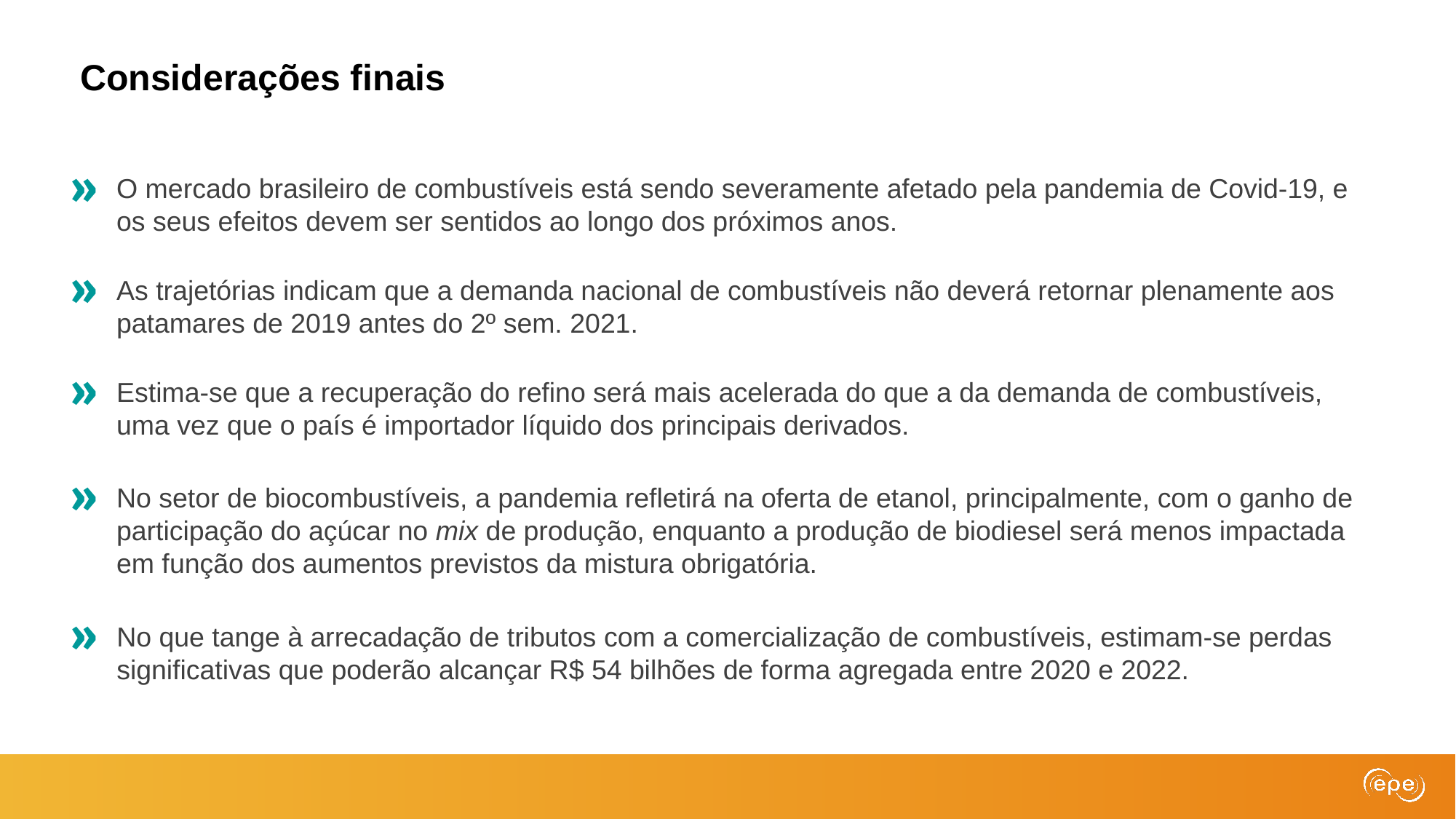

Considerações finais
»
O mercado brasileiro de combustíveis está sendo severamente afetado pela pandemia de Covid-19, e os seus efeitos devem ser sentidos ao longo dos próximos anos.
»
As trajetórias indicam que a demanda nacional de combustíveis não deverá retornar plenamente aos patamares de 2019 antes do 2º sem. 2021.
»
Estima-se que a recuperação do refino será mais acelerada do que a da demanda de combustíveis, uma vez que o país é importador líquido dos principais derivados.
»
No setor de biocombustíveis, a pandemia refletirá na oferta de etanol, principalmente, com o ganho de participação do açúcar no mix de produção, enquanto a produção de biodiesel será menos impactada em função dos aumentos previstos da mistura obrigatória.
»
No que tange à arrecadação de tributos com a comercialização de combustíveis, estimam-se perdas significativas que poderão alcançar R$ 54 bilhões de forma agregada entre 2020 e 2022.